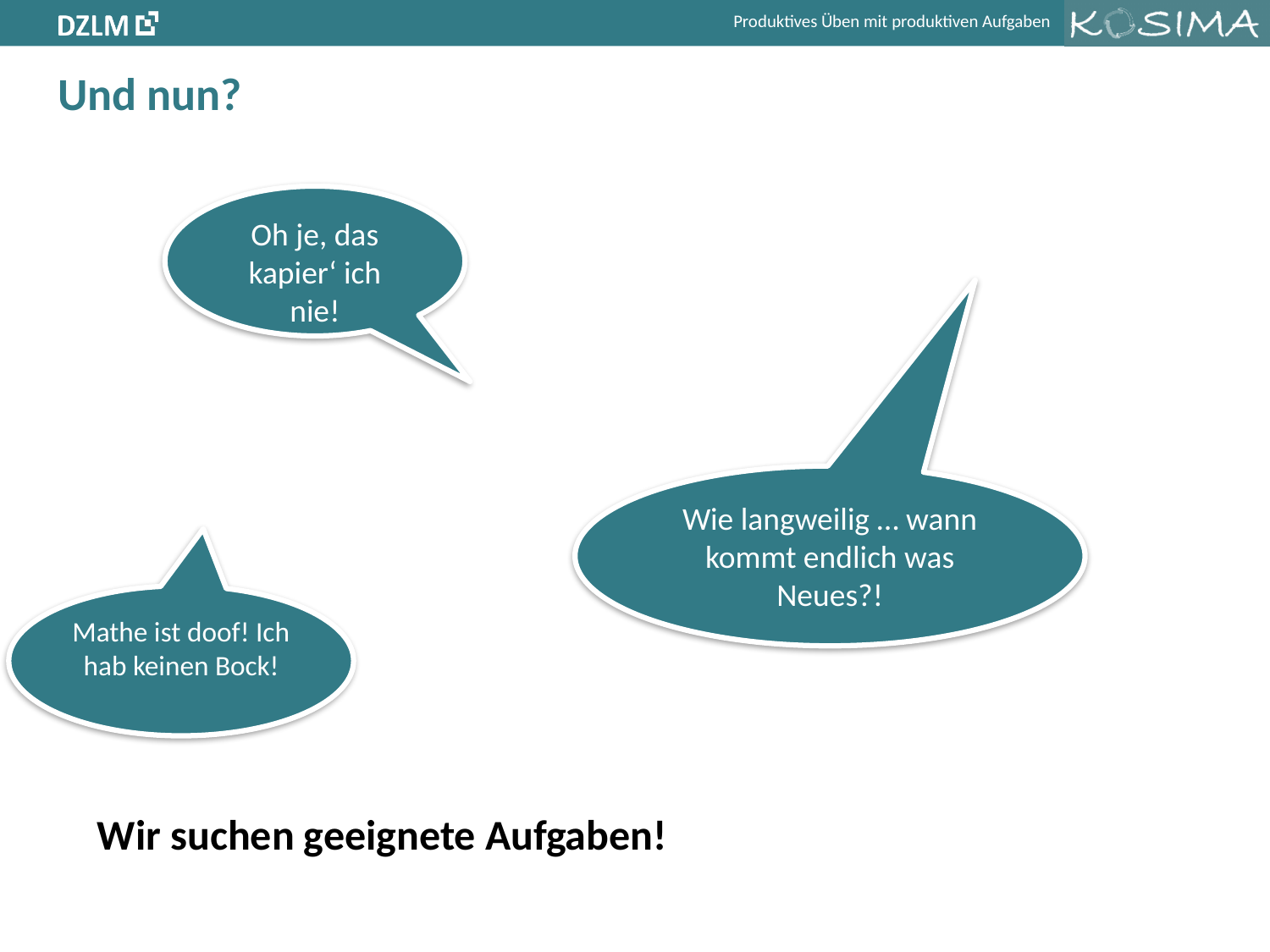

# Und nun?
Oh je, das kapier‘ ich nie!
Wie langweilig … wann kommt endlich was Neues?!

Mathe ist doof! Ich hab keinen Bock!
Wir suchen geeignete Aufgaben!